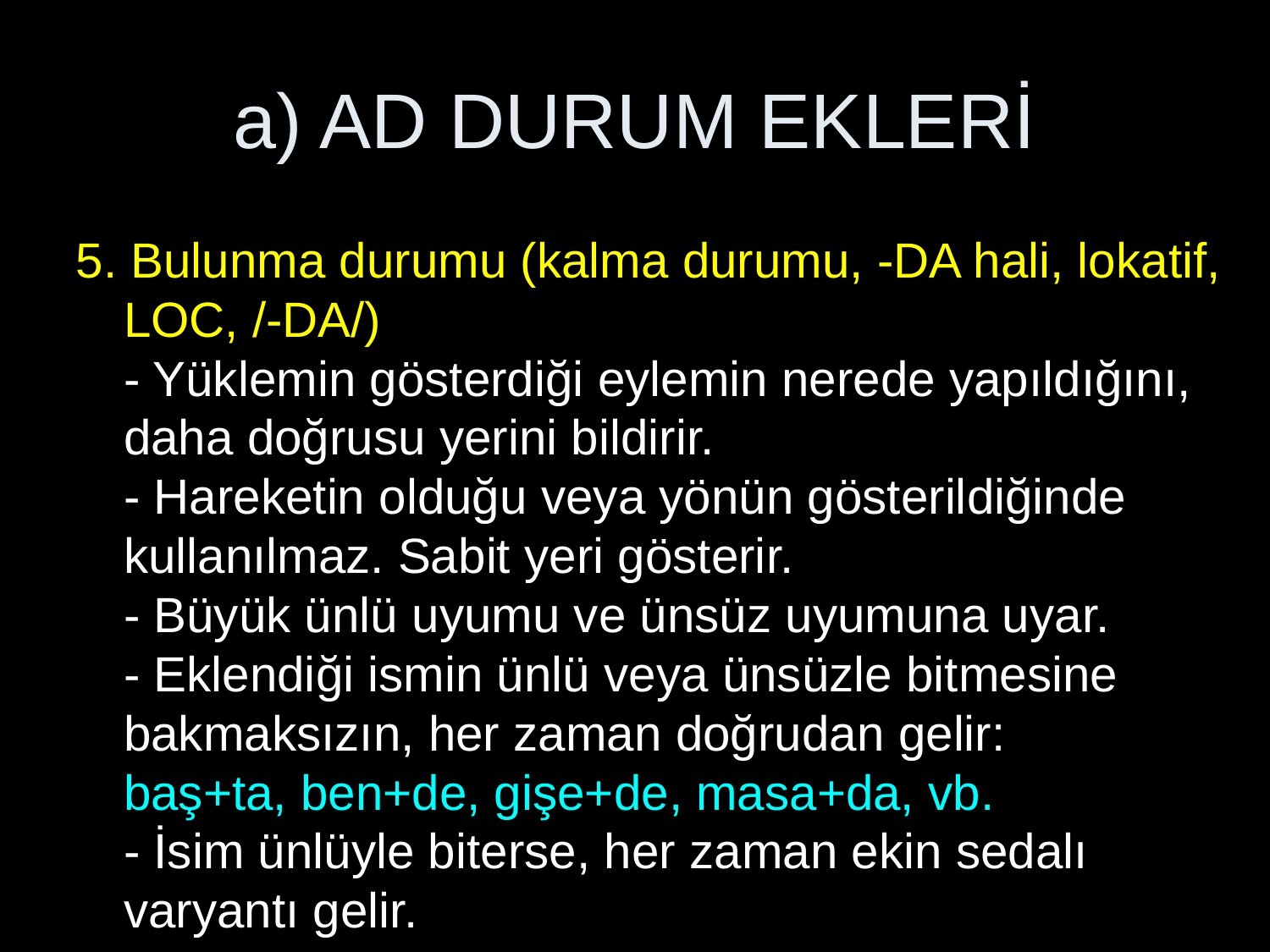

# a) AD DURUM EKLERİ
5. Bulunma durumu (kalma durumu, -DA hali, lokatif, LOC, /-DA/)
- Yüklemin gösterdiği eylemin nerede yapıldığını, daha doğrusu yerini bildirir.
- Hareketin olduğu veya yönün gösterildiğinde kullanılmaz. Sabit yeri gösterir.
- Büyük ünlü uyumu ve ünsüz uyumuna uyar.
- Eklendiği ismin ünlü veya ünsüzle bitmesine bakmaksızın, her zaman doğrudan gelir:
baş+ta, ben+de, gişe+de, masa+da, vb.
- İsim ünlüyle biterse, her zaman ekin sedalı varyantı gelir.